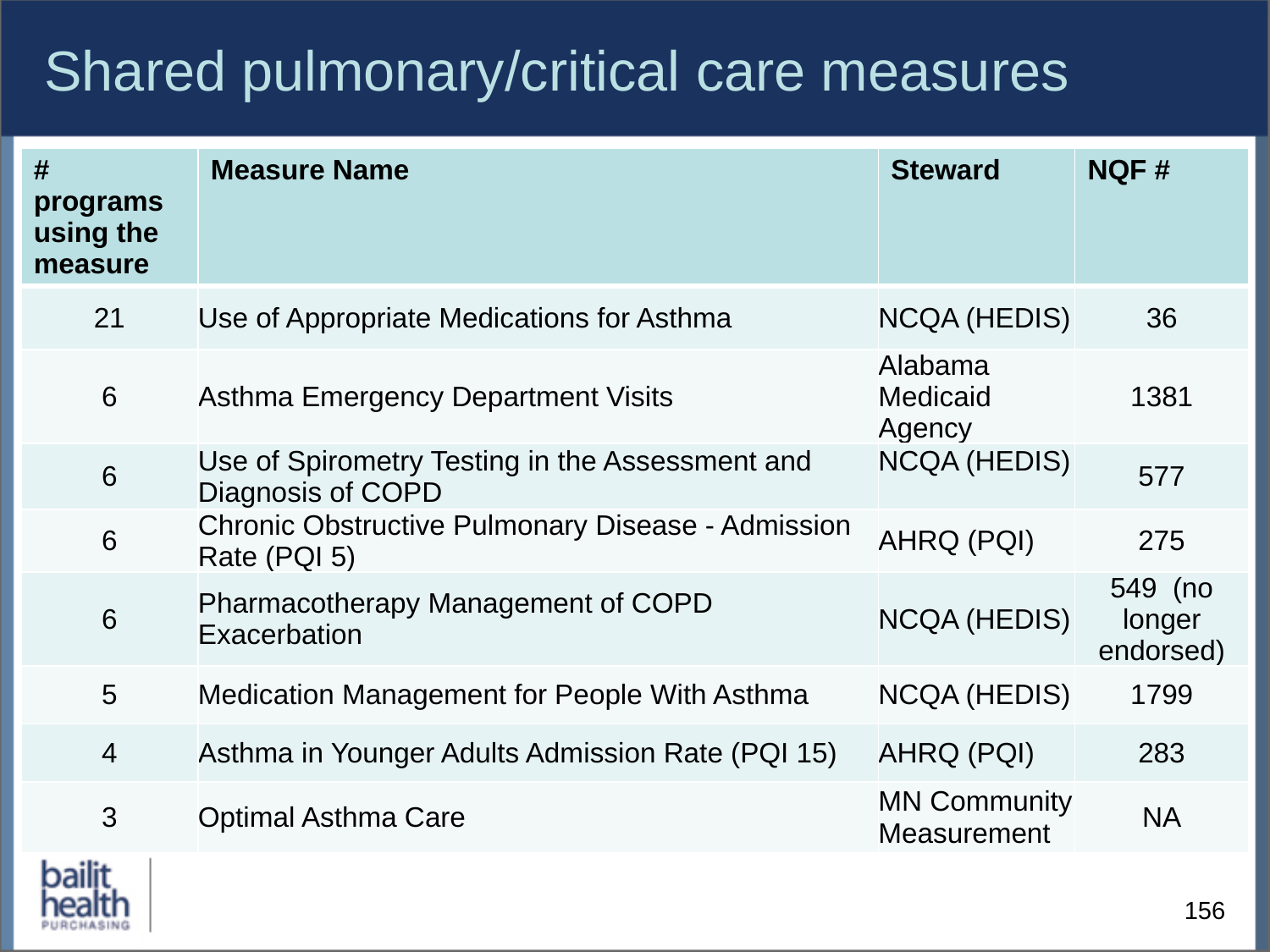

# Shared pulmonary/critical care measures
| # programs using the measure | Measure Name | Steward | NQF # |
| --- | --- | --- | --- |
| 21 | Use of Appropriate Medications for Asthma | NCQA (HEDIS) | 36 |
| 6 | Asthma Emergency Department Visits | Alabama Medicaid Agency | 1381 |
| 6 | Use of Spirometry Testing in the Assessment and Diagnosis of COPD | NCQA (HEDIS) | 577 |
| 6 | Chronic Obstructive Pulmonary Disease - Admission Rate (PQI 5) | AHRQ (PQI) | 275 |
| 6 | Pharmacotherapy Management of COPD Exacerbation | NCQA (HEDIS) | 549 (no longer endorsed) |
| 5 | Medication Management for People With Asthma | NCQA (HEDIS) | 1799 |
| 4 | Asthma in Younger Adults Admission Rate (PQI 15) | AHRQ (PQI) | 283 |
| 3 | Optimal Asthma Care | MN Community Measurement | NA |
156